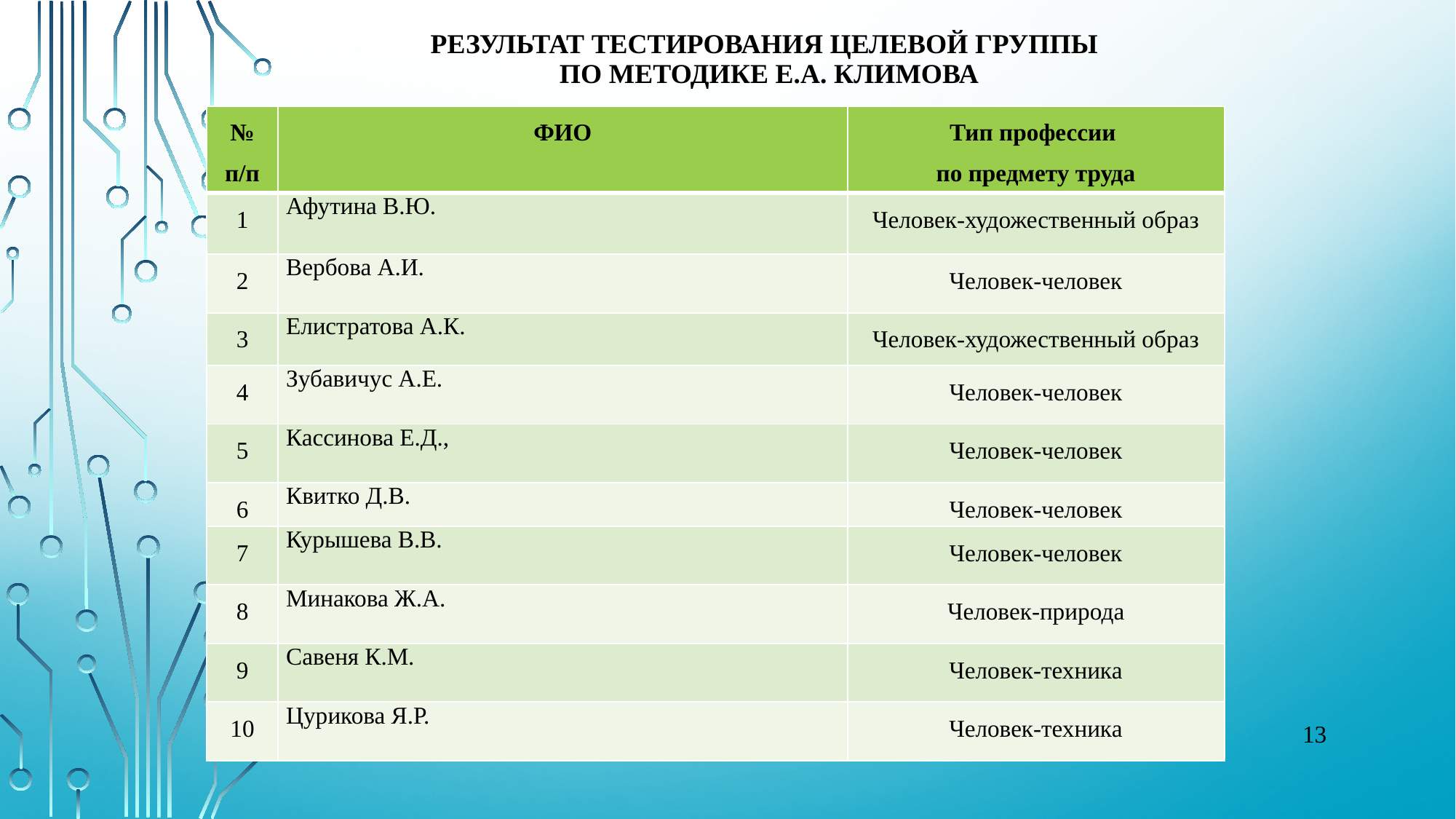

# Результат тестирования целевой группы по методике Е.А. Климова
| № п/п | ФИО | Тип профессии по предмету труда |
| --- | --- | --- |
| 1 | Афутина В.Ю. | Человек-художественный образ |
| 2 | Вербова А.И. | Человек-человек |
| 3 | Елистратова А.К. | Человек-художественный образ |
| 4 | Зубавичус А.Е. | Человек-человек |
| 5 | Кассинова Е.Д., | Человек-человек |
| 6 | Квитко Д.В. | Человек-человек |
| 7 | Курышева В.В. | Человек-человек |
| 8 | Минакова Ж.А. | Человек-природа |
| 9 | Савеня К.М. | Человек-техника |
| 10 | Цурикова Я.Р. | Человек-техника |

13